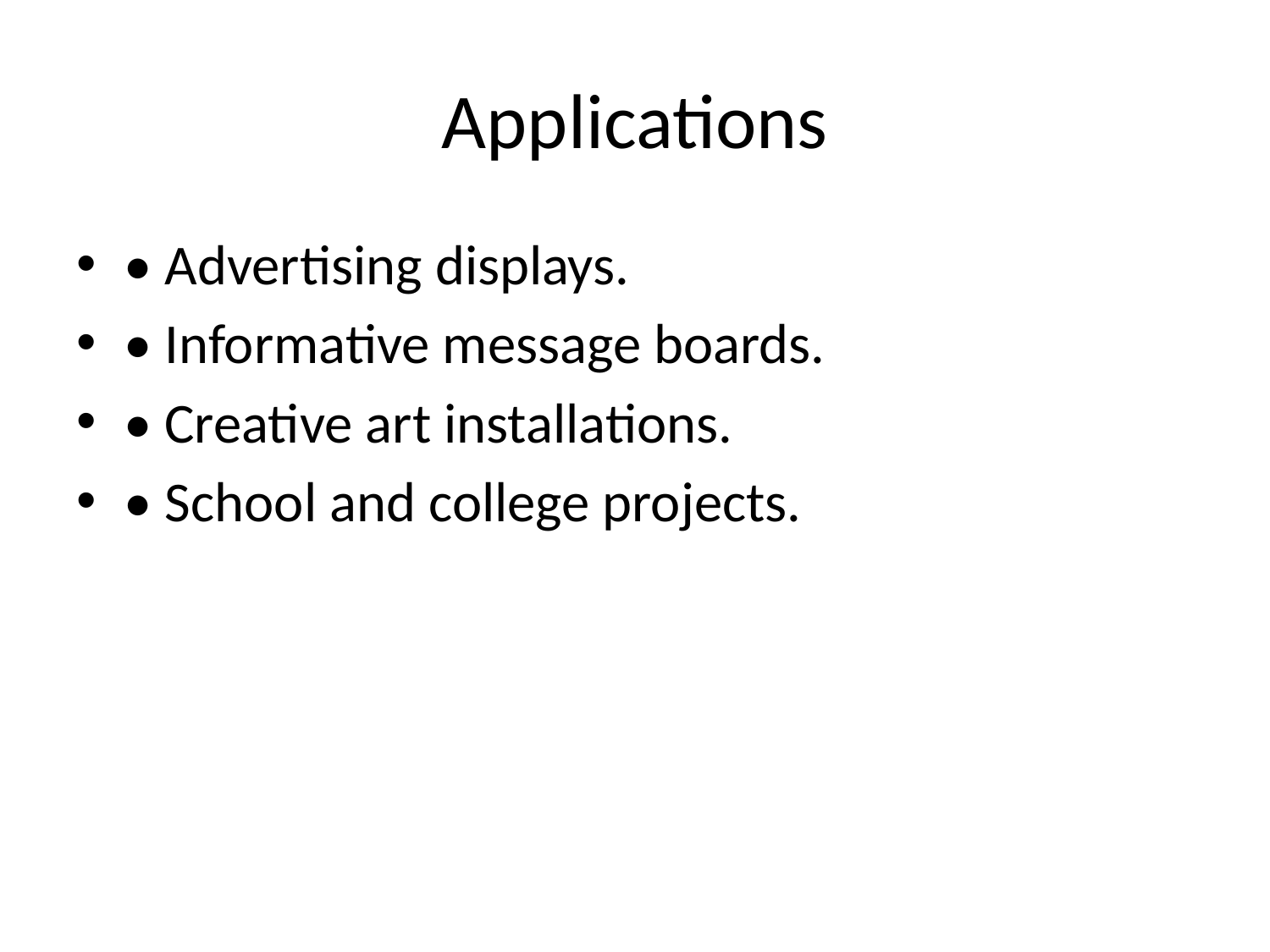

# Applications
• Advertising displays.
• Informative message boards.
• Creative art installations.
• School and college projects.